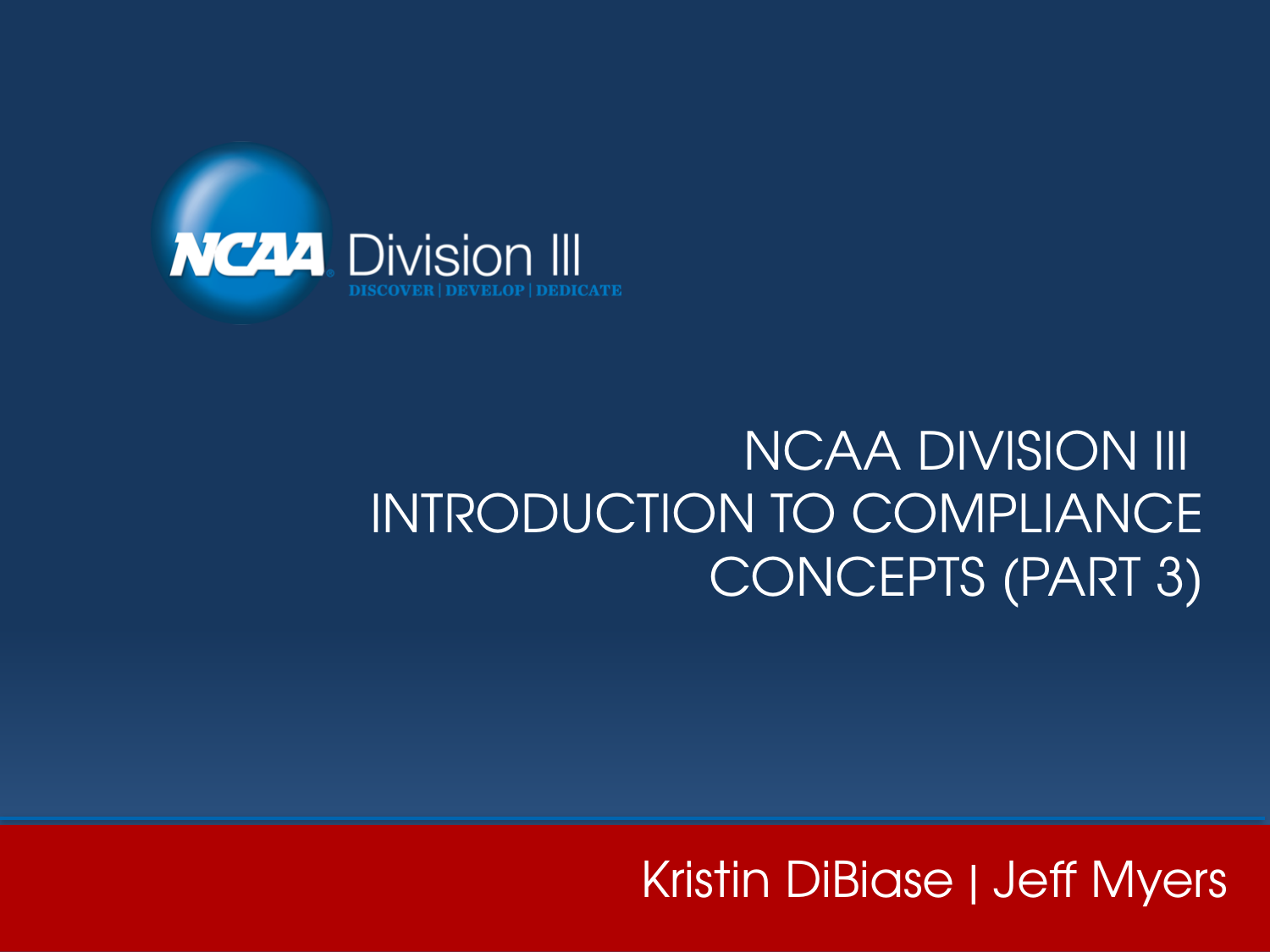

# NCAA DIVISION III INTRODUCTION TO COMPLIANCE CONCEPTS (PART 3)
Kristin DiBiase | Jeff Myers